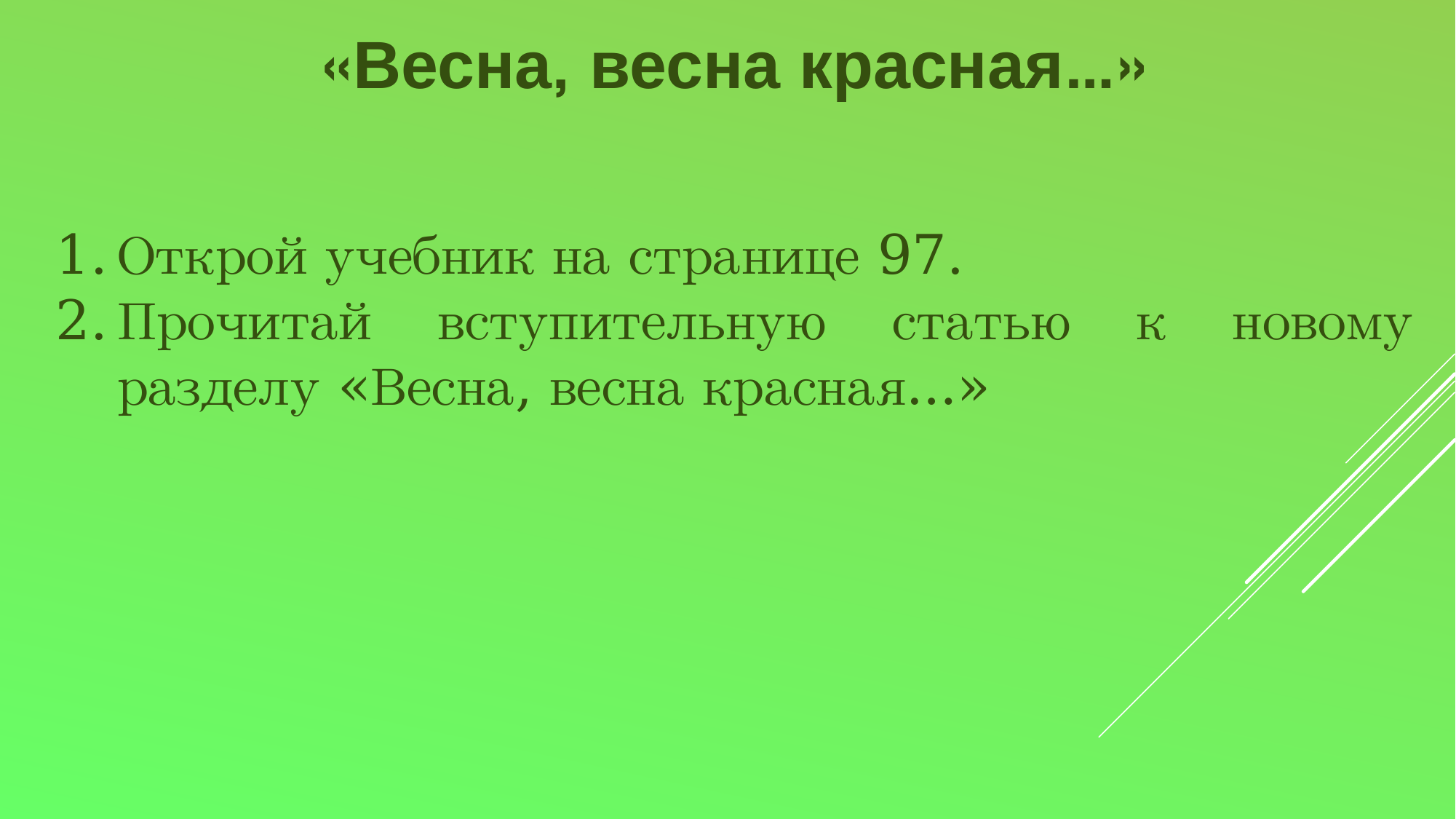

«Весна, весна красная…»
Открой учебник на странице 97.
Прочитай вступительную статью к новому разделу «Весна, весна красная…»